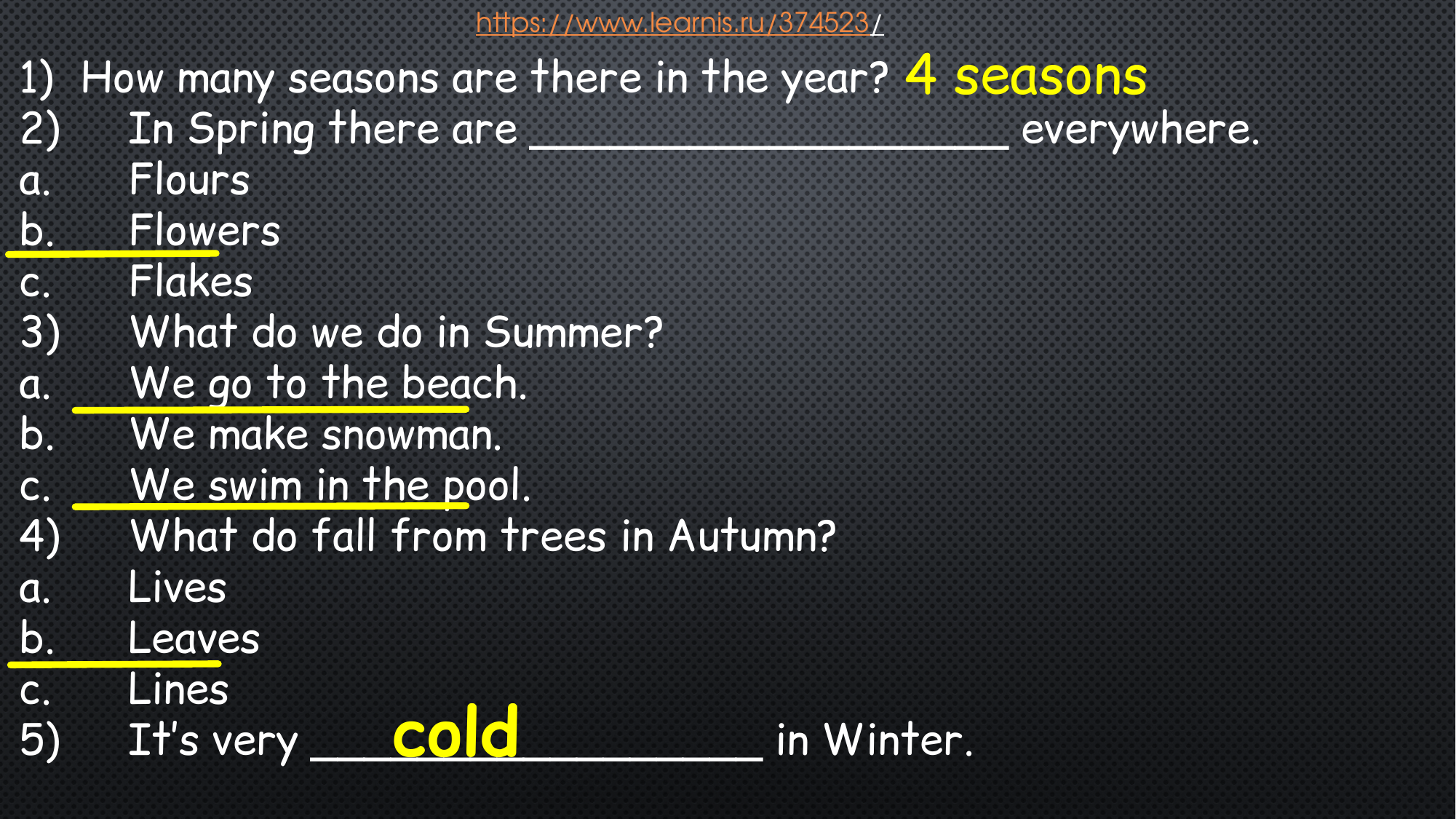

https://www.learnis.ru/374523/
4 seasons
How many seasons are there in the year?
2)	In Spring there are __________________ everywhere.
a.	Flours
b.	Flowers
c.	Flakes
3)	What do we do in Summer?
a.	We go to the beach.
b.	We make snowman.
c.	We swim in the pool.
4)	What do fall from trees in Autumn?
a.	Lives
b.	Leaves
c.	Lines
5)	It’s very _________________ in Winter.
cold